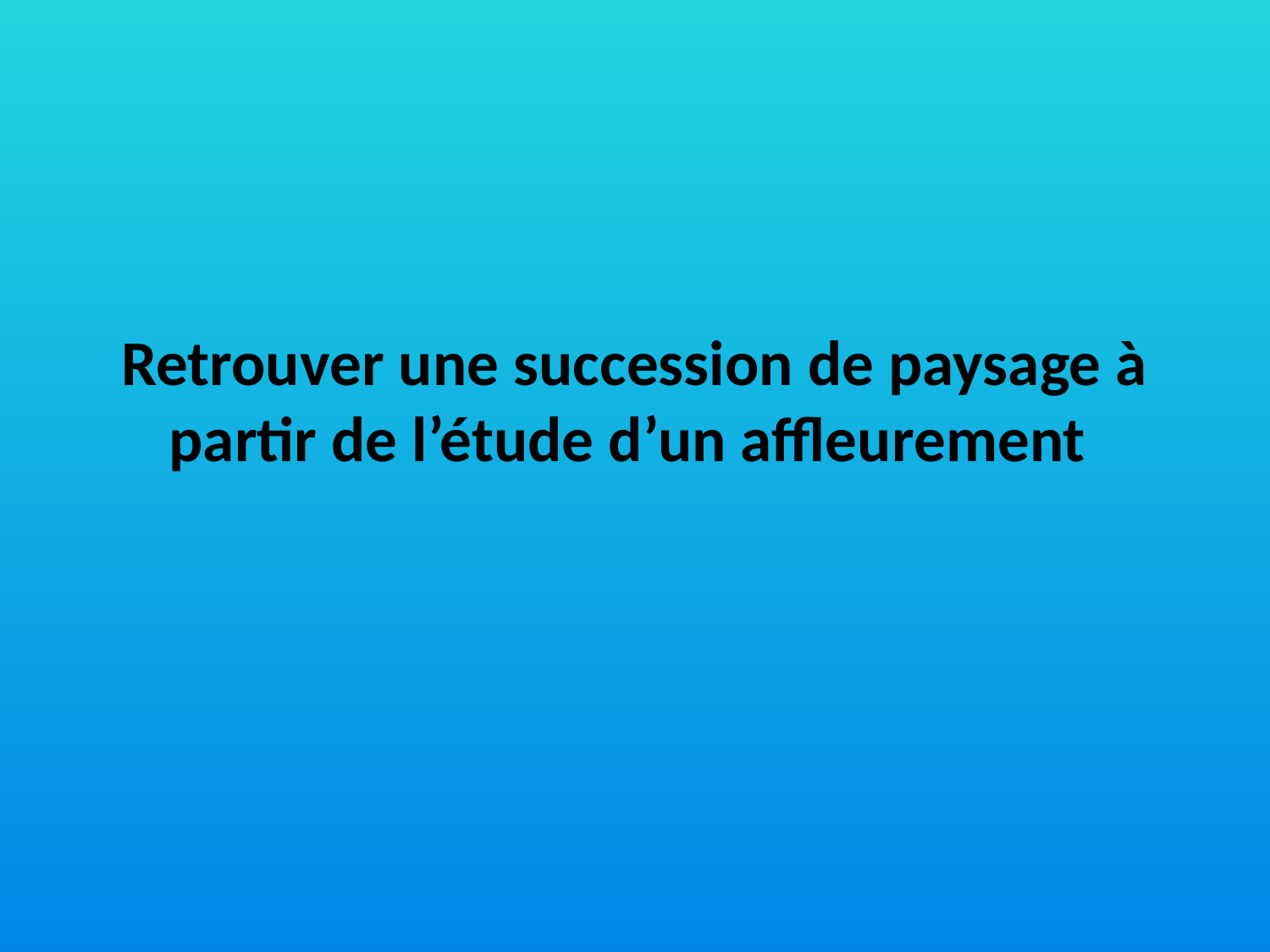

# Retrouver une succession de paysage à partir de l’étude d’un affleurement